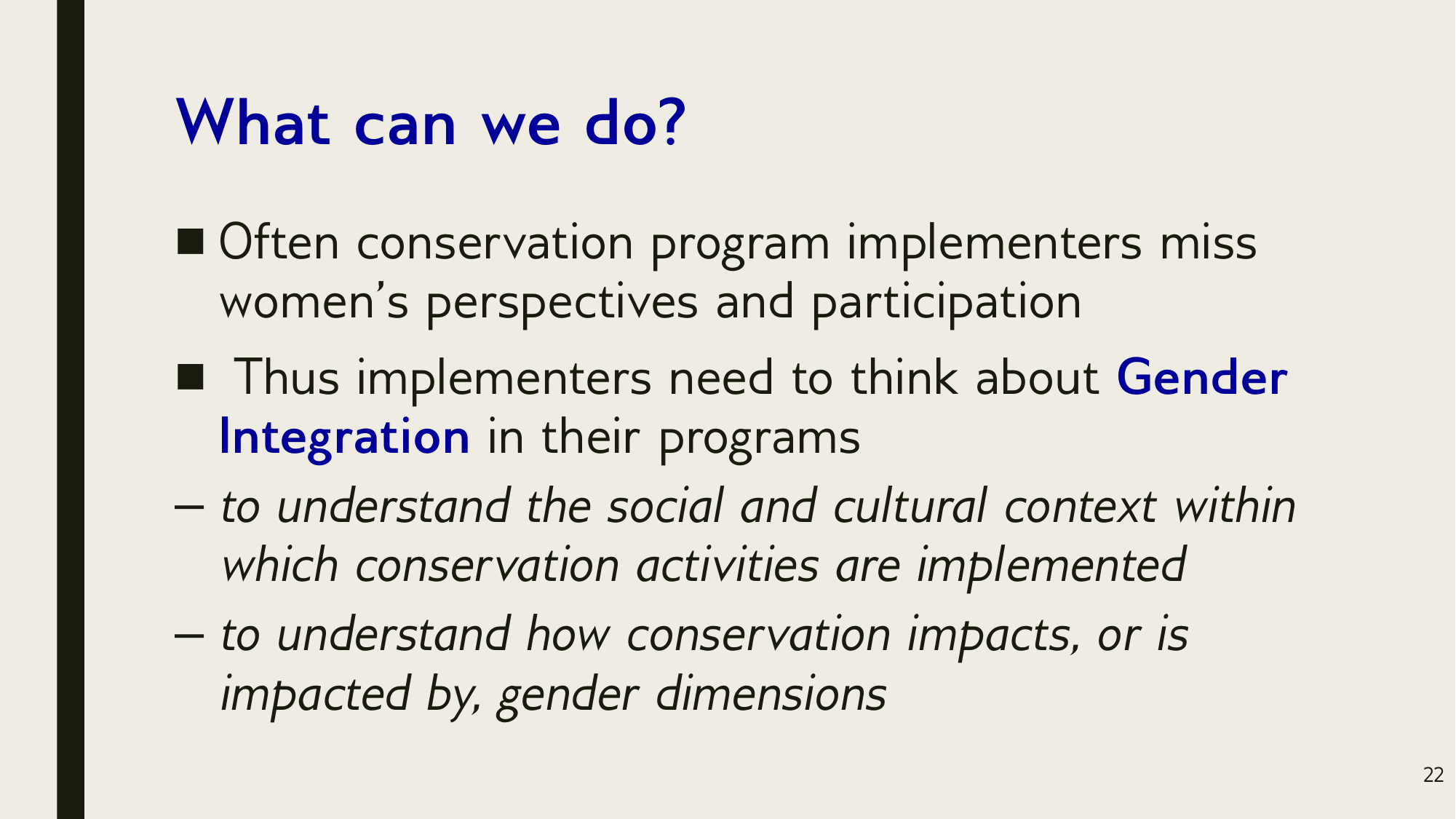

# What can we do?
Often conservation program implementers miss women’s perspectives and participation
 Thus implementers need to think about Gender Integration in their programs
to understand the social and cultural context within which conservation activities are implemented
to understand how conservation impacts, or is impacted by, gender dimensions
22